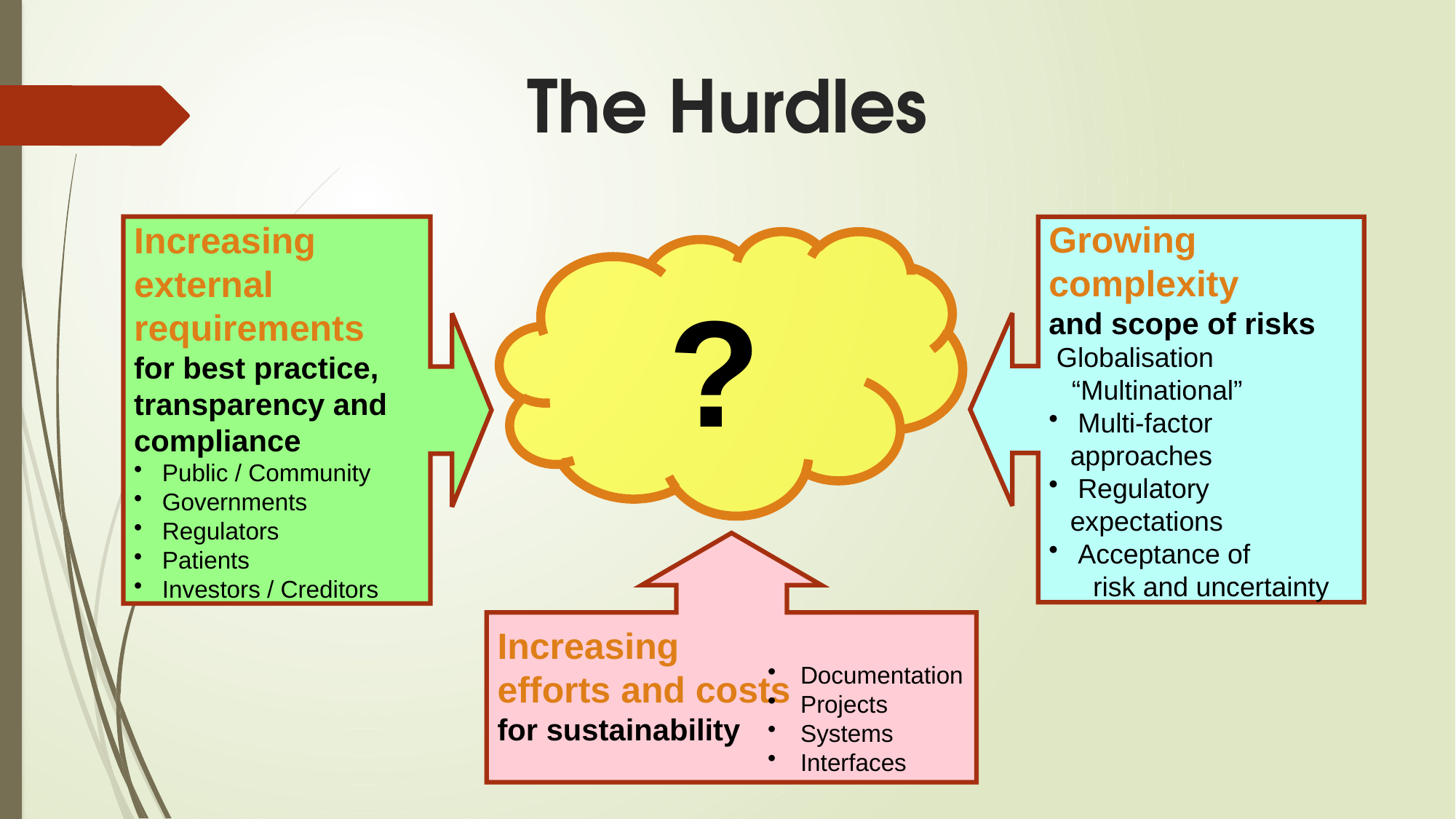

# The Hurdles
Increasing external requirements
for best practice, transparency and compliance
 Public / Community
 Governments
 Regulators
 Patients
 Investors / Creditors
Growing
complexity
and scope of risks
 Globalisation
   “Multinational”
 Multi-factor approaches
 Regulatory expectations
 Acceptance of
   risk and uncertainty
?
Increasing
efforts and costs
for sustainability
 Documentation
 Projects
 Systems
 Interfaces